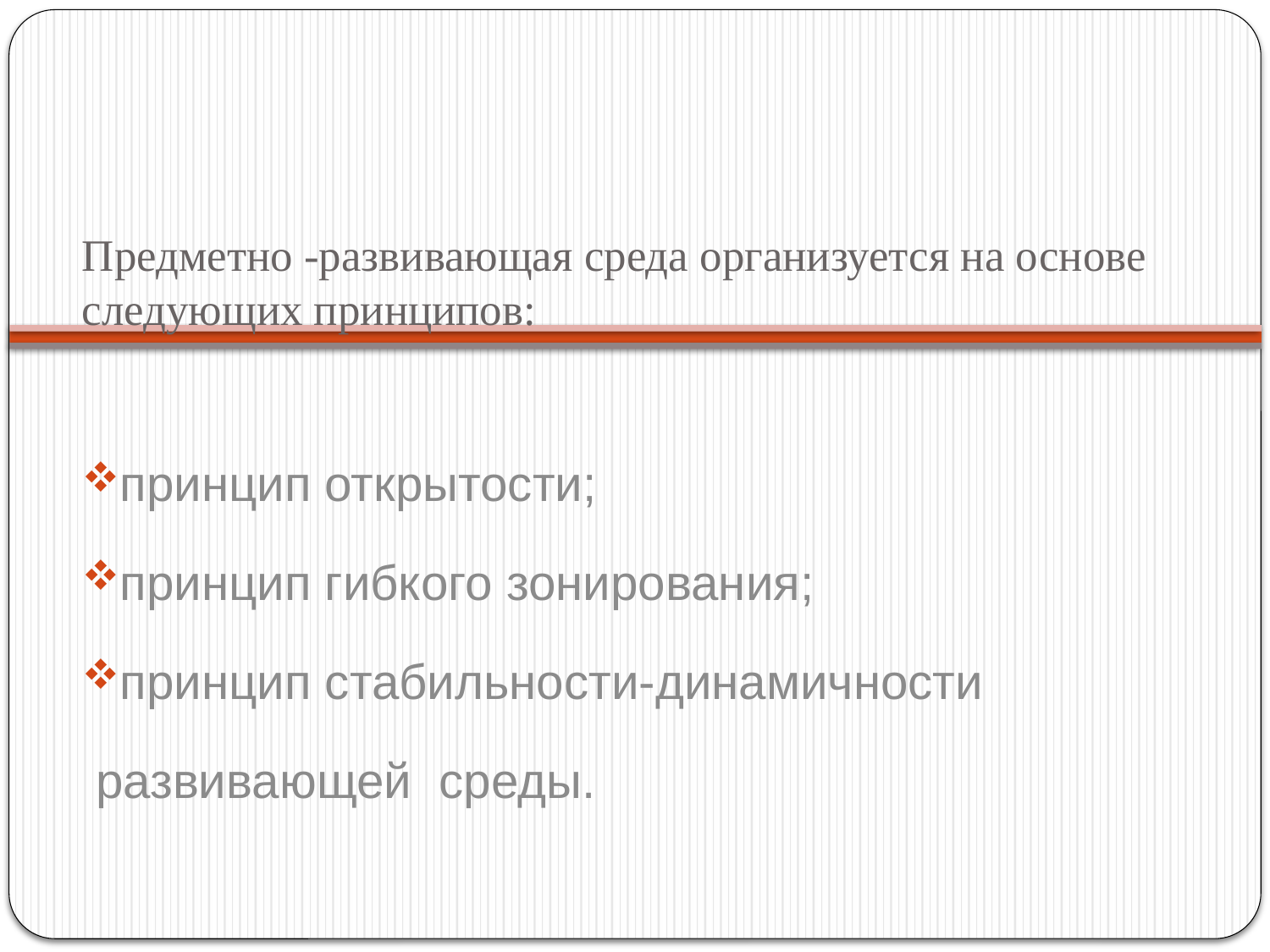

# Предметно -развивающая среда организуется на основе следующих принципов:
принцип открытости;
принцип гибкого зонирования;
принцип стабильности-динамичности
 развивающей  среды.